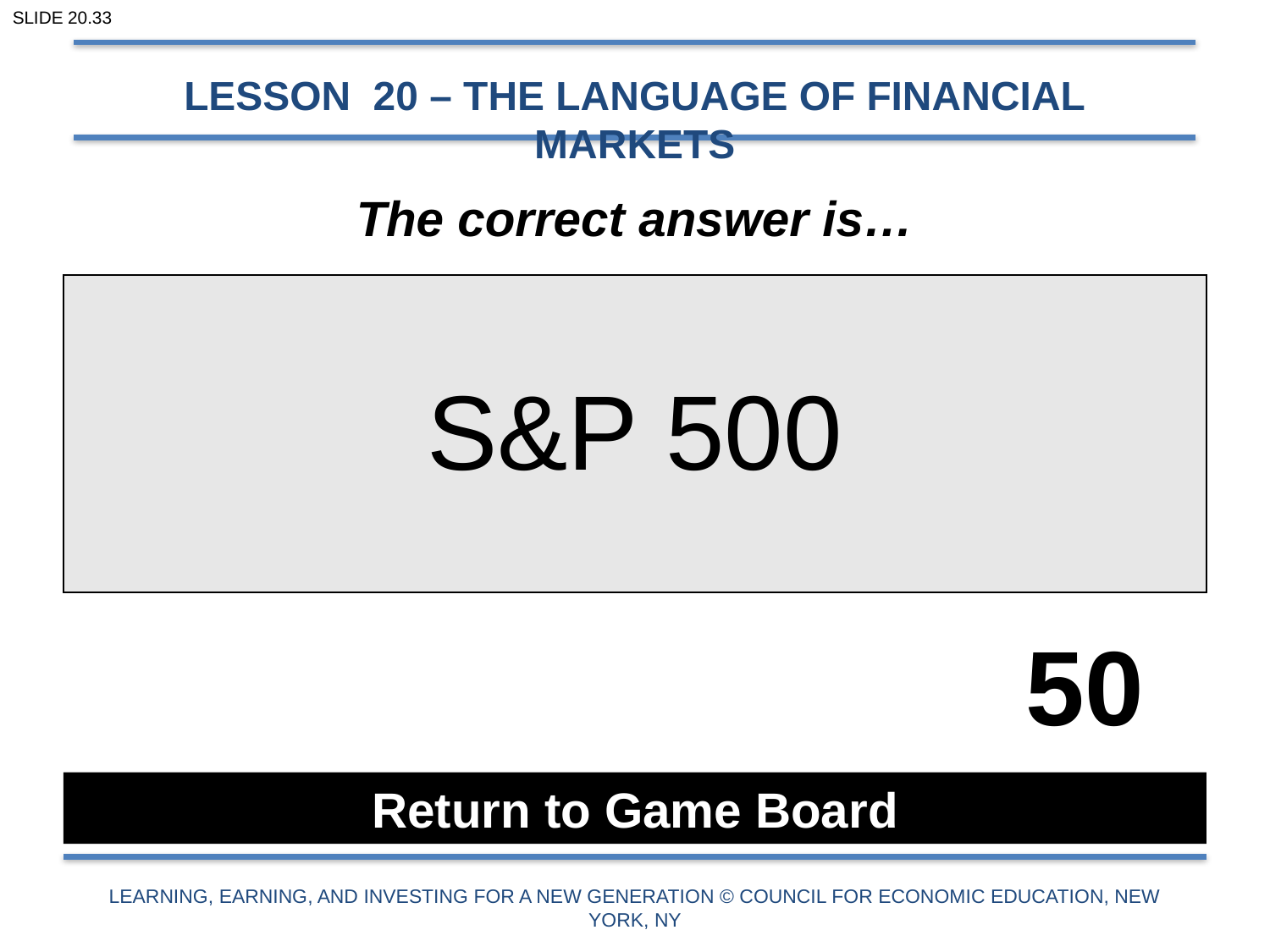

Slide 20.33
Lesson  20 – The Language of Financial Markets
# The correct answer is…
| S&P 500 |
| --- |
50
Return to Game Board